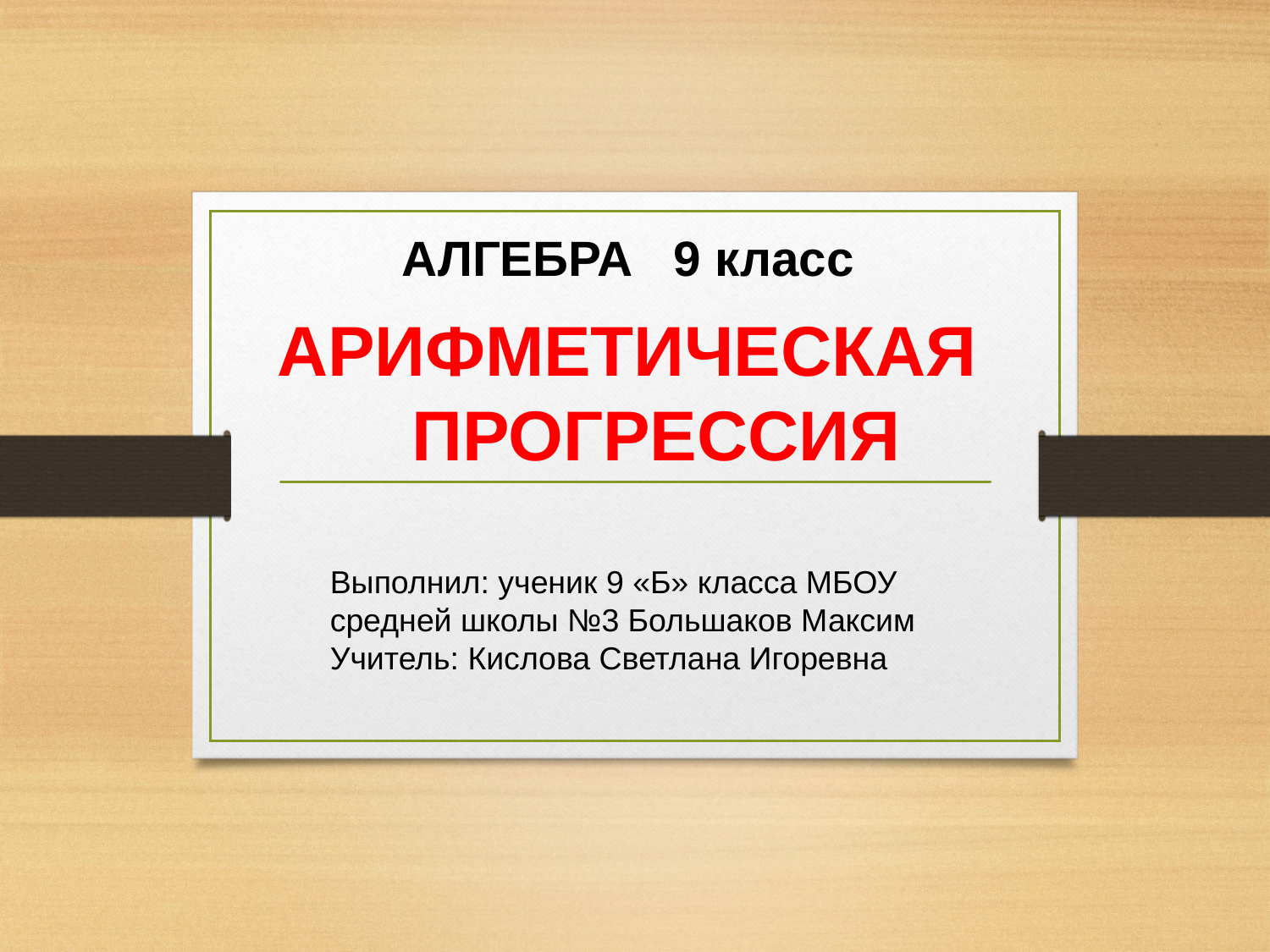

АЛГЕБРА   9 класс
АРИФМЕТИЧЕСКАЯ    ПРОГРЕССИЯ

Выполнил: ученик 9 «Б» класса МБОУ средней школы №3 Большаков Максим
Учитель: Кислова Светлана Игоревна